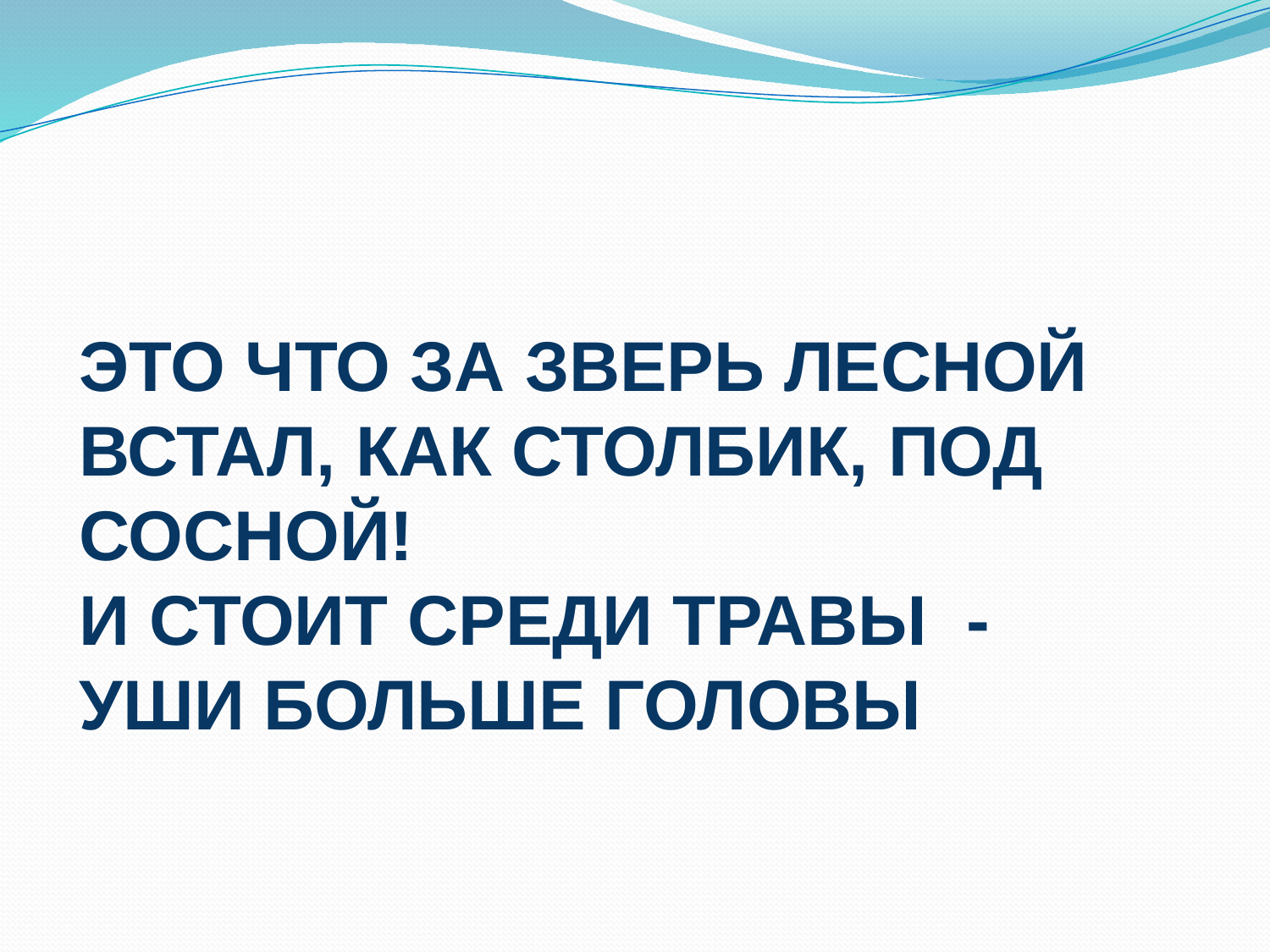

# ЭТО ЧТО ЗА ЗВЕРЬ ЛЕСНОЙ ВСТАЛ, КАК СТОЛБИК, ПОД СОСНОЙ! И СТОИТ СРЕДИ ТРАВЫ  - УШИ БОЛЬШЕ ГОЛОВЫ